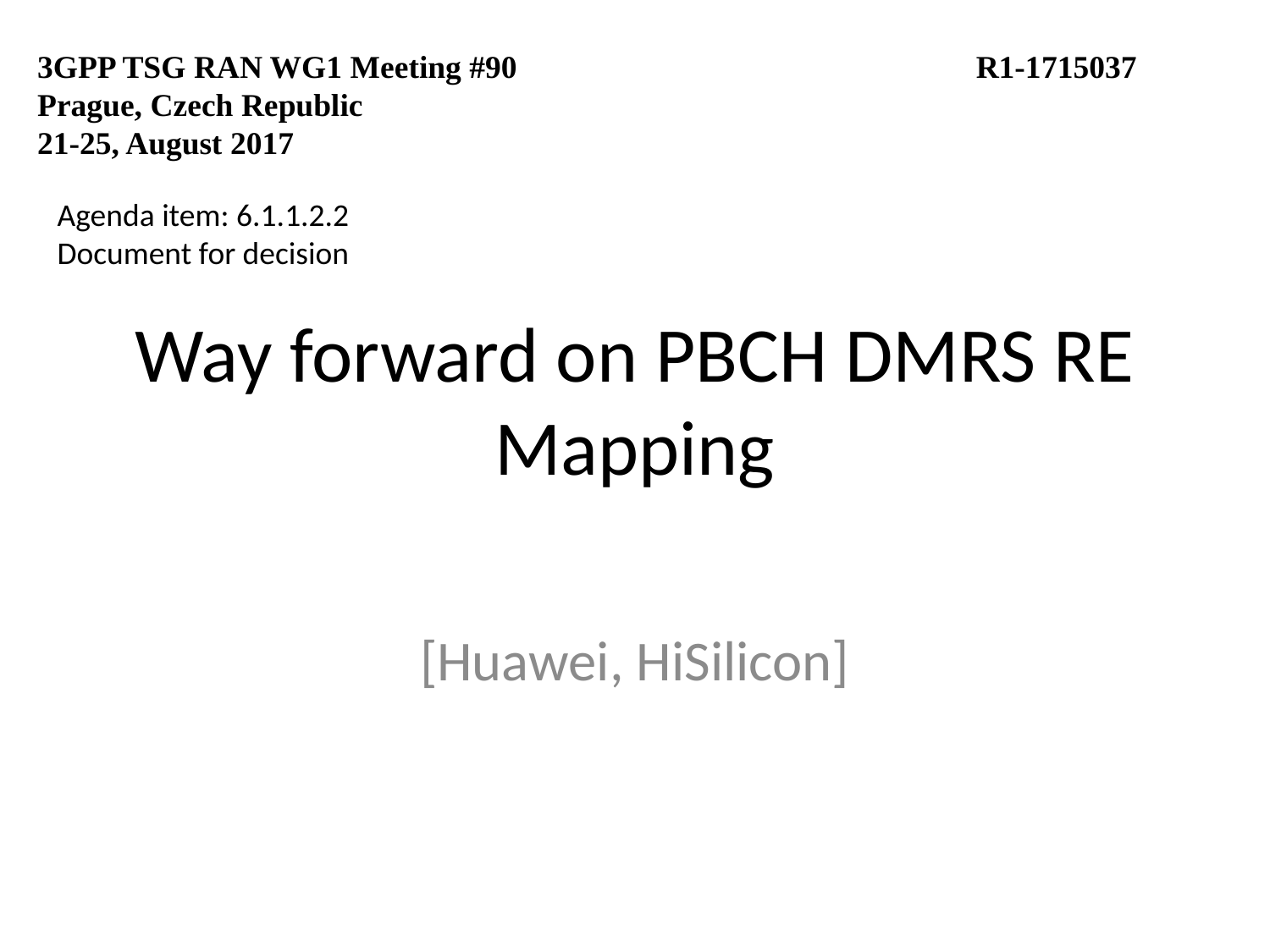

3GPP TSG RAN WG1 Meeting #90			                      R1-1715037
Prague, Czech Republic
21-25, August 2017
Agenda item: 6.1.1.2.2
Document for decision
# Way forward on PBCH DMRS RE Mapping

[Huawei, HiSilicon]